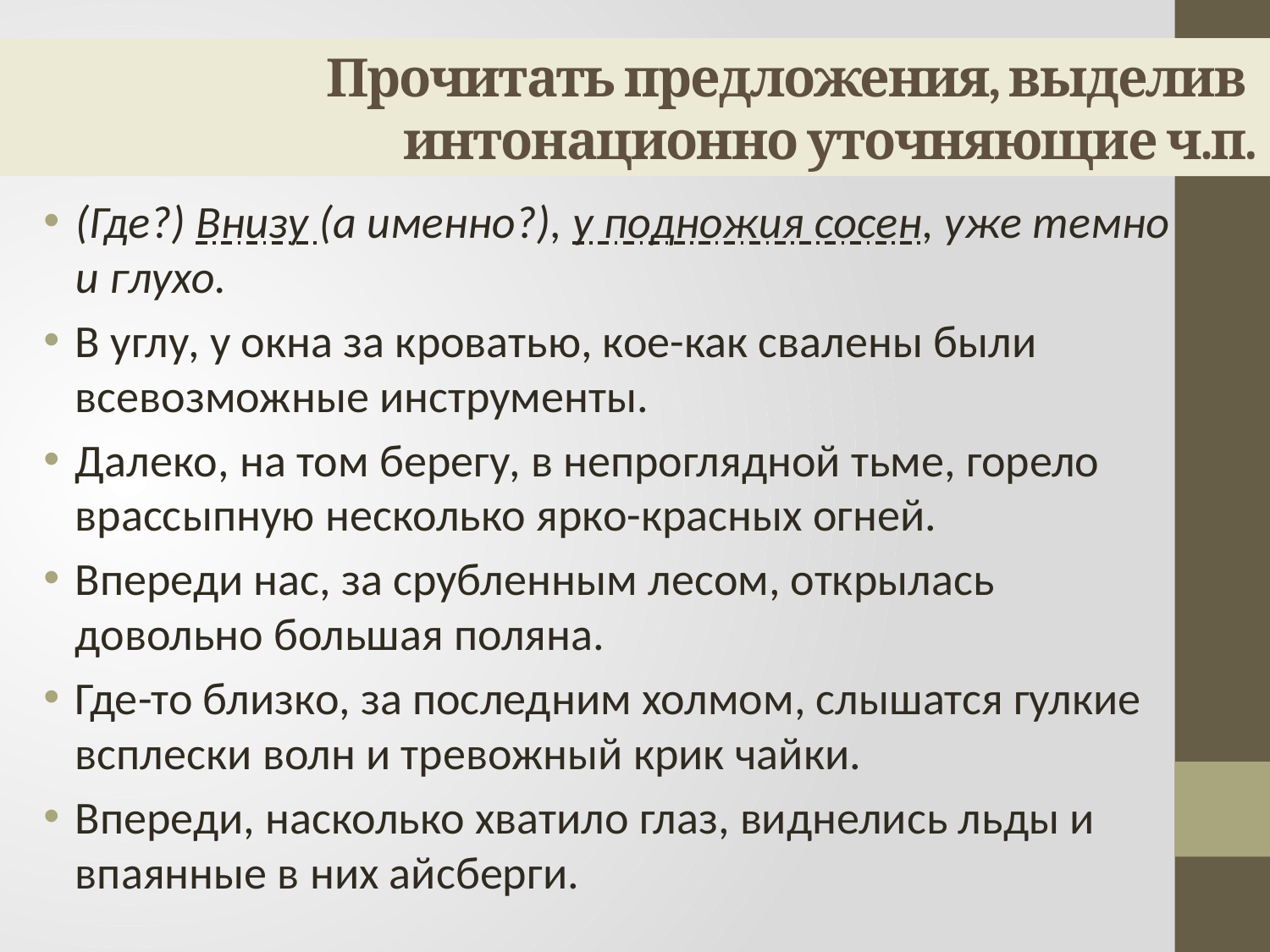

# Прочитать предложения, выделив интонационно уточняющие ч.п.
(Где?) Внизу (а именно?), у подножия сосен, уже темно и глухо.
В углу, у окна за кроватью, кое-как свалены были всевозможные инструменты.
Далеко, на том берегу, в непроглядной тьме, горело врассыпную несколько ярко-красных огней.
Впереди нас, за срубленным лесом, открылась довольно большая поляна.
Где-то близко, за последним холмом, слышатся гулкие всплески волн и тревожный крик чайки.
Впереди, насколько хватило глаз, виднелись льды и впаянные в них айсберги.